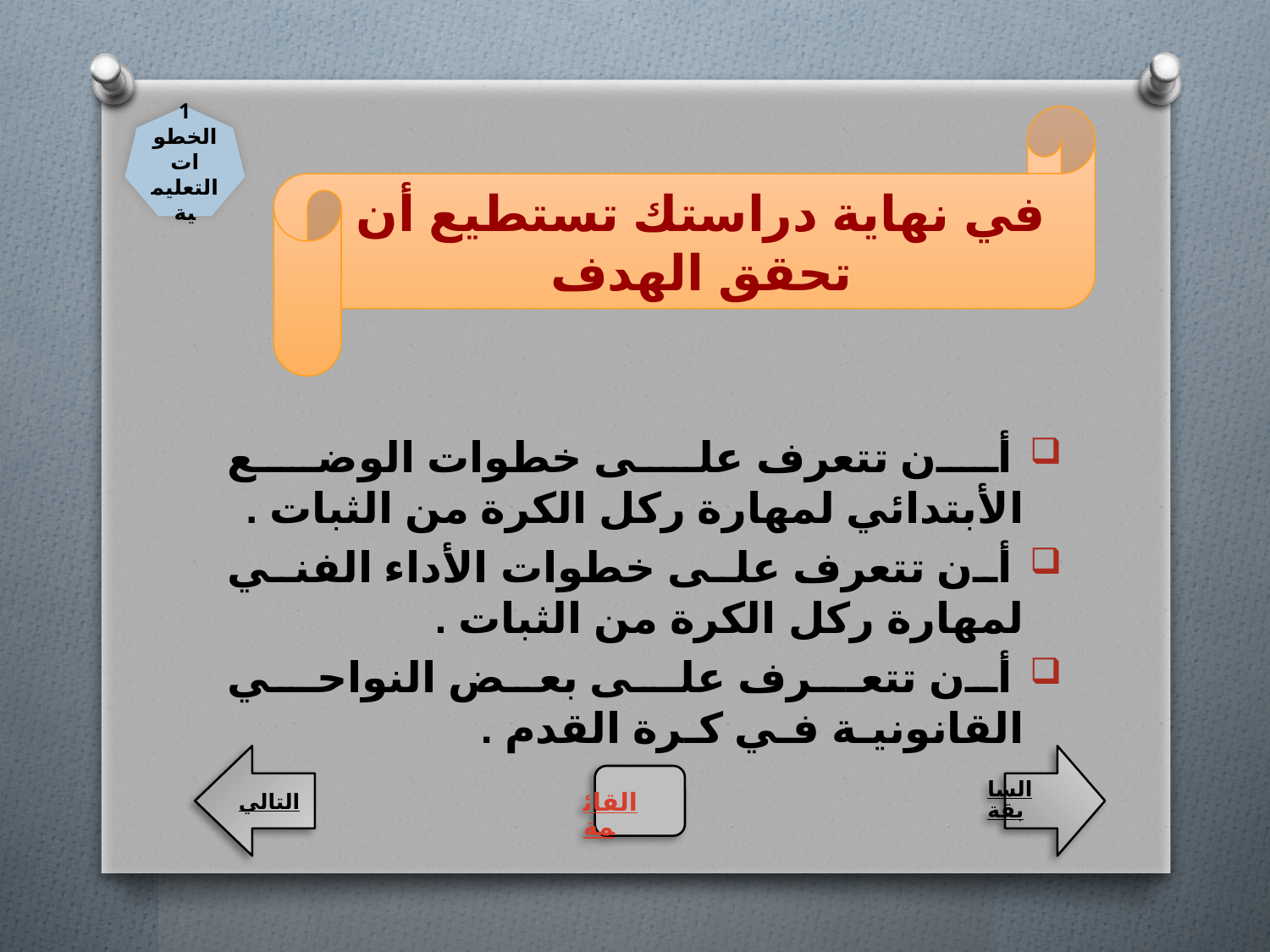

1
الخطوات التعليمية
في نهاية دراستك تستطيع أن تحقق الهدف
 أن تتعرف على خطوات الوضع الأبتدائي لمهارة ركل الكرة من الثبات .
 أن تتعرف على خطوات الأداء الفني لمهارة ركل الكرة من الثبات .
 أن تتعـرف علـى بعض النواحـي القانونيـة فـي كـرة القدم .
التالي
السابقة
القائمة